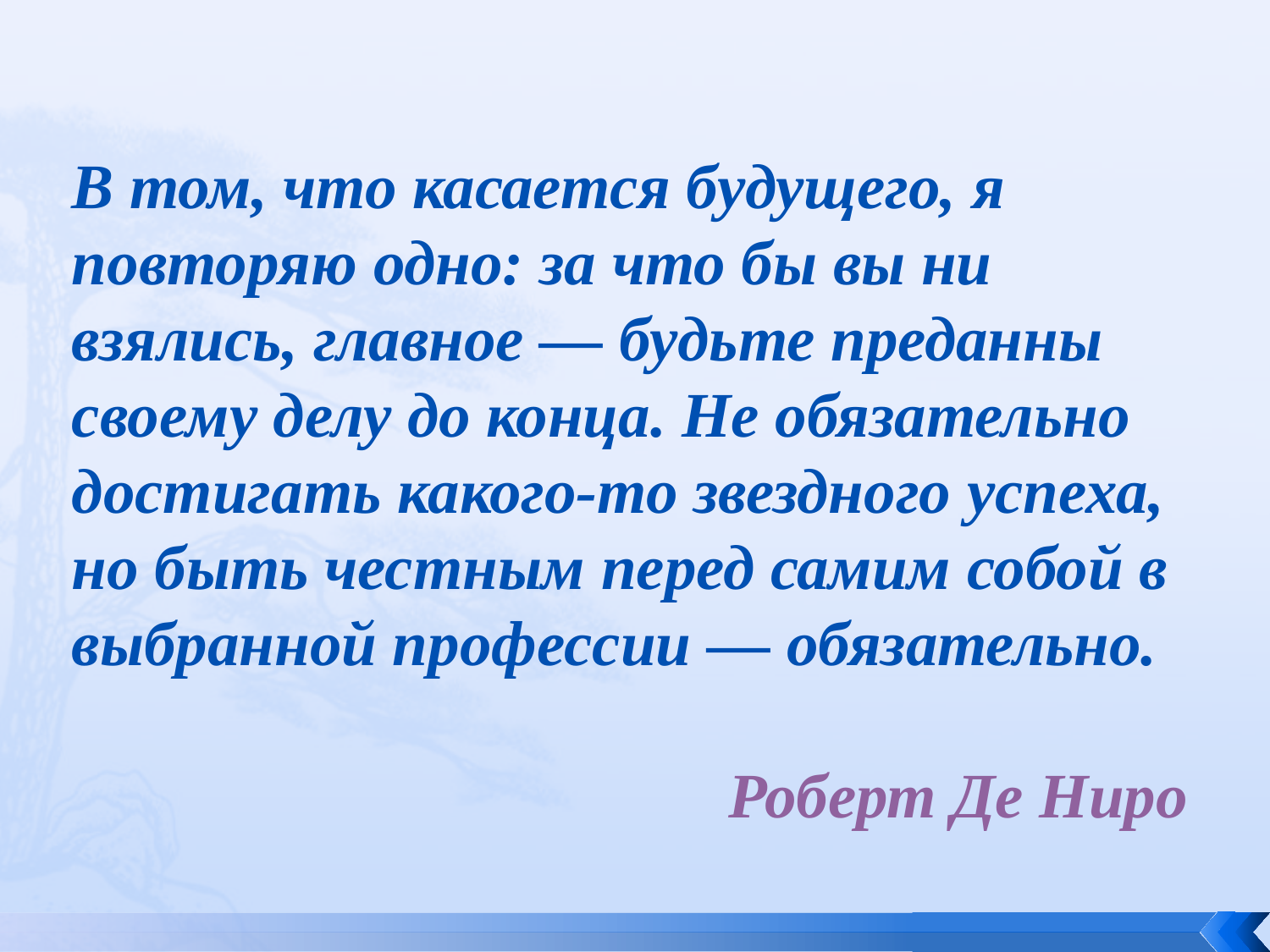

В том, что касается будущего, я повторяю одно: за что бы вы ни взялись, главное — будьте преданны своему делу до конца. Не обязательно достигать какого-то звездного успеха, но быть честным перед самим собой в выбранной профессии — обязательно.
                                                                                                     Роберт Де Ниро